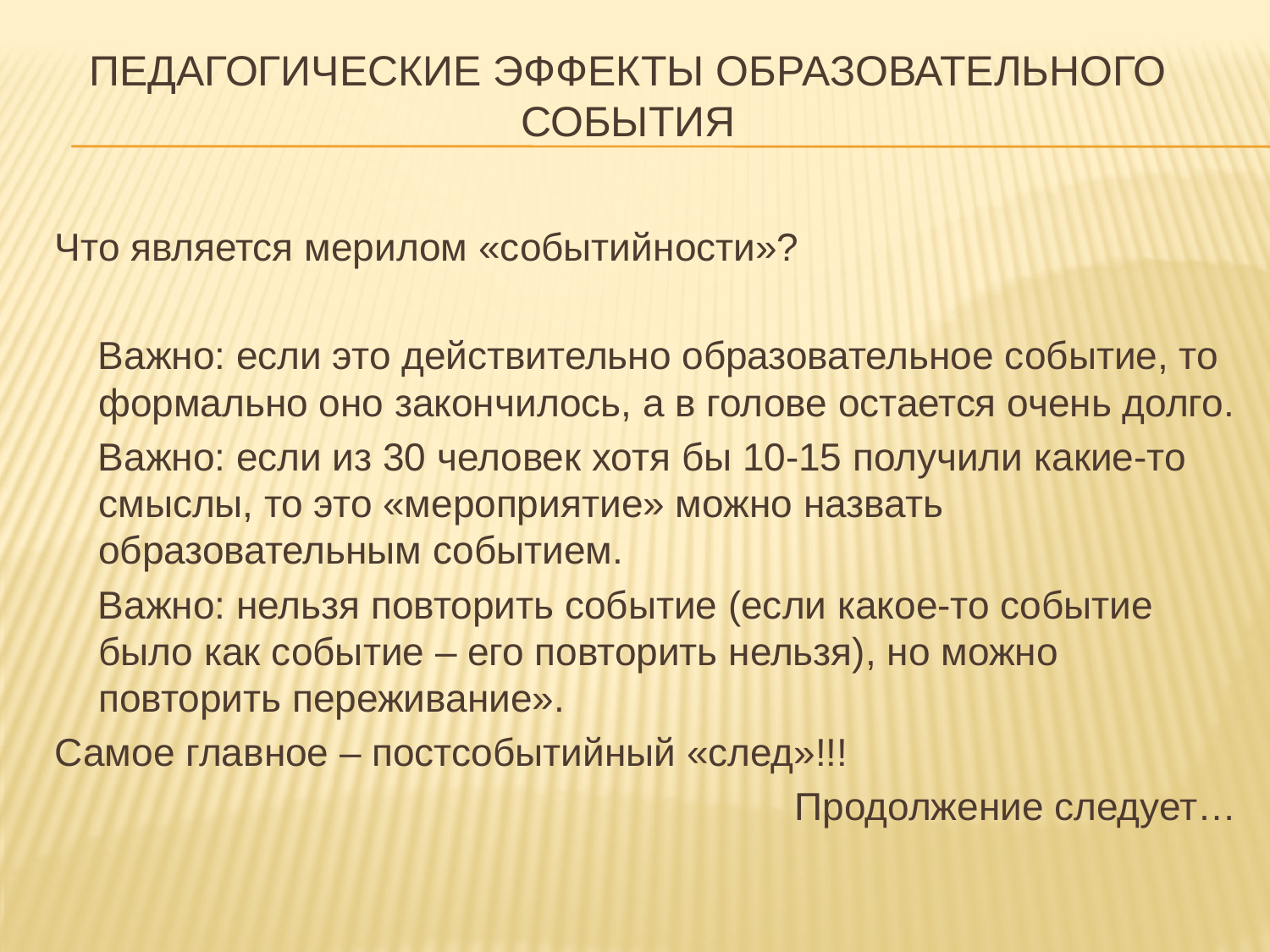

Педагогические эффекты образовательного события
Что является мерилом «событийности»?

    Важно: если это действительно образовательное событие, то формально оно закончилось, а в голове остается очень долго.
    Важно: если из 30 человек хотя бы 10-15 получили какие-то смыслы, то это «мероприятие» можно назвать образовательным событием.
    Важно: нельзя повторить событие (если какое-то событие было как событие – его повторить нельзя), но можно повторить переживание».
Самое главное – постсобытийный «след»!!!
Продолжение следует…